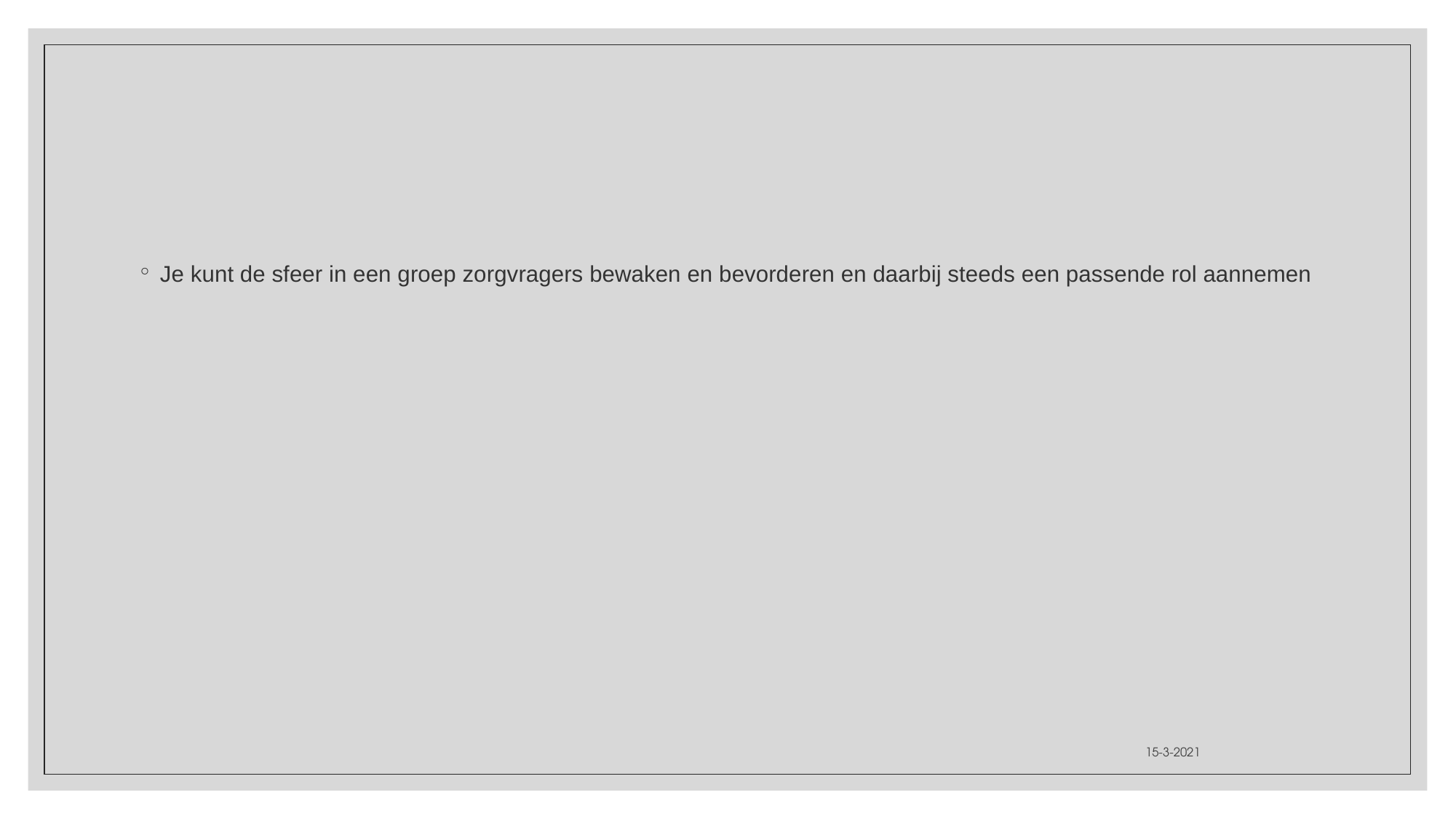

#
Je kunt de sfeer in een groep zorgvragers bewaken en bevorderen en daarbij steeds een passende rol aannemen
15-3-2021